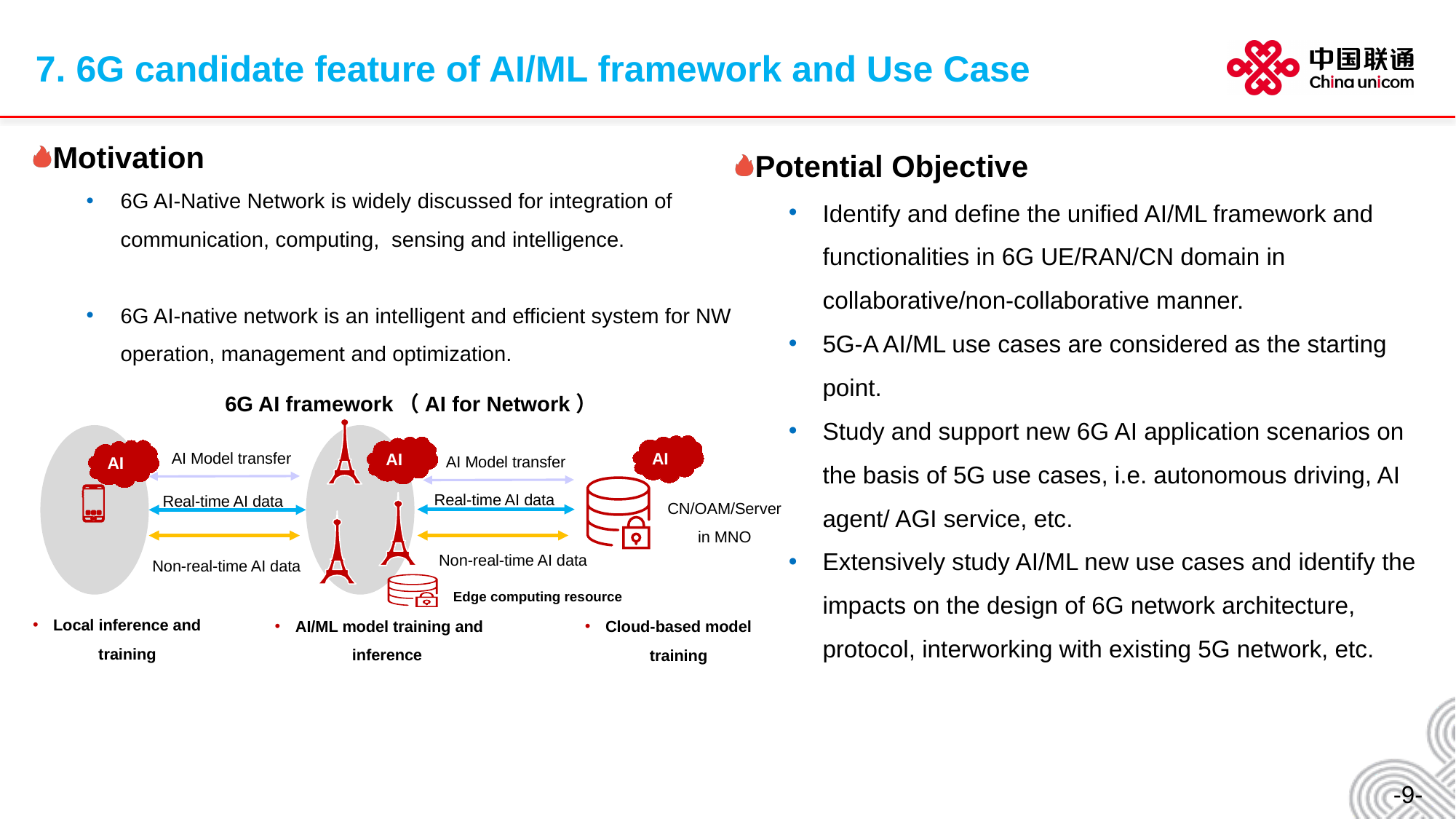

7. 6G candidate feature of AI/ML framework and Use Case
Motivation
6G AI-Native Network is widely discussed for integration of communication, computing,  sensing and intelligence.

6G AI-native network is an intelligent and efficient system for NW operation, management and optimization.
Potential Objective
Identify and define the unified AI/ML framework and functionalities in 6G UE/RAN/CN domain in collaborative/non-collaborative manner.
5G-A AI/ML use cases are considered as the starting point.
Study and support new 6G AI application scenarios on the basis of 5G use cases, i.e. autonomous driving, AI agent/ AGI service, etc.
Extensively study AI/ML new use cases and identify the impacts on the design of 6G network architecture, protocol, interworking with existing 5G network, etc.
6G AI framework（AI for Network）

Real-time AI data

CN/OAM/Server in MNO

Non-real-time AI data
Local inference and training
AI/ML model training and inference
Cloud-based model training
AI Model transfer
AI
AI
AI Model transfer
AI
Real-time AI data
Non-real-time AI data

Edge computing resource